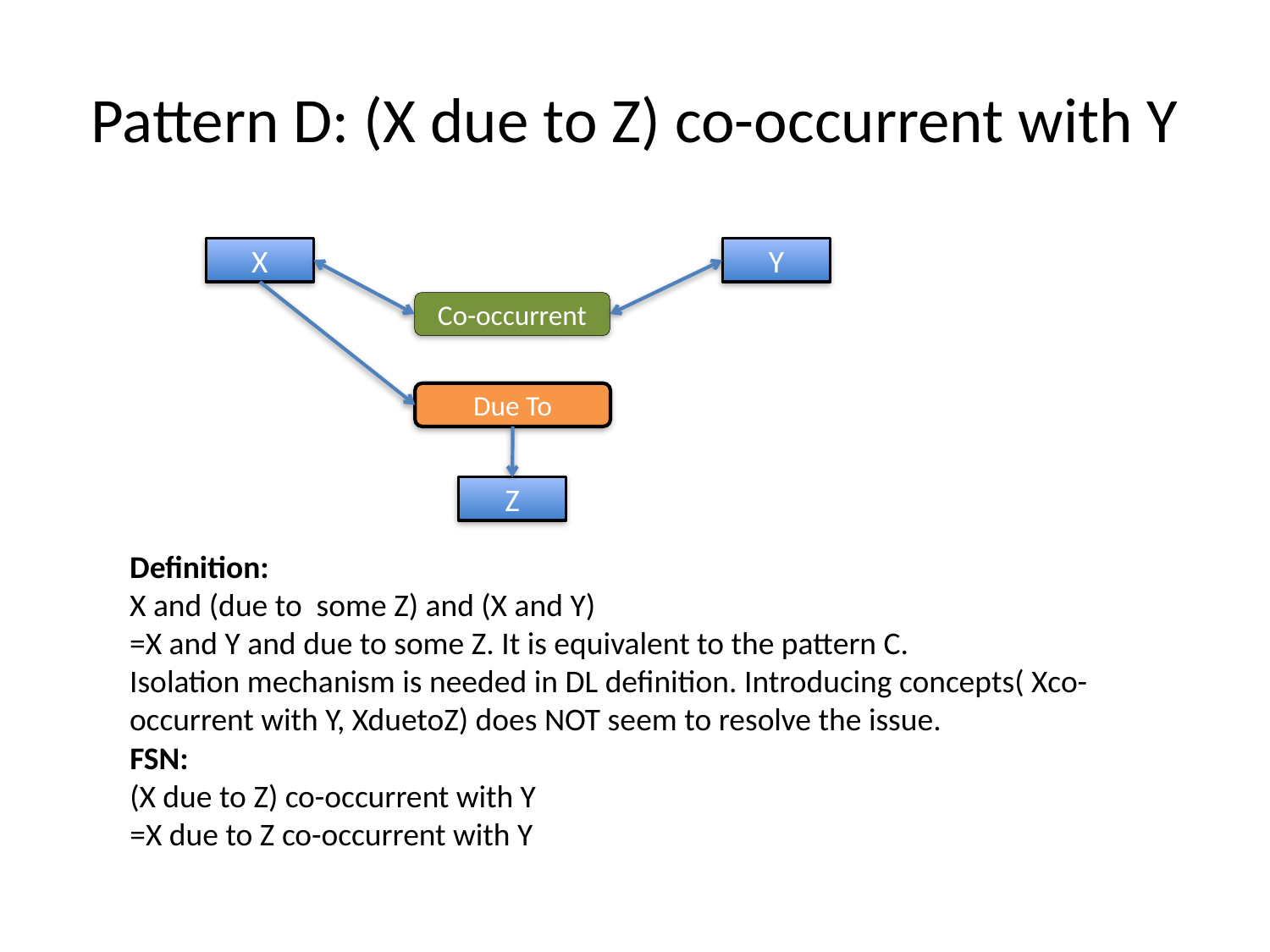

# Pattern D: (X due to Z) co-occurrent with Y
X
Y
Co-occurrent
Due To
Z
Definition:
X and (due to  some Z) and (X and Y)
=X and Y and due to some Z. It is equivalent to the pattern C.
Isolation mechanism is needed in DL definition. Introducing concepts( Xco-occurrent with Y, XduetoZ) does NOT seem to resolve the issue.
FSN:
(X due to Z) co-occurrent with Y
=X due to Z co-occurrent with Y